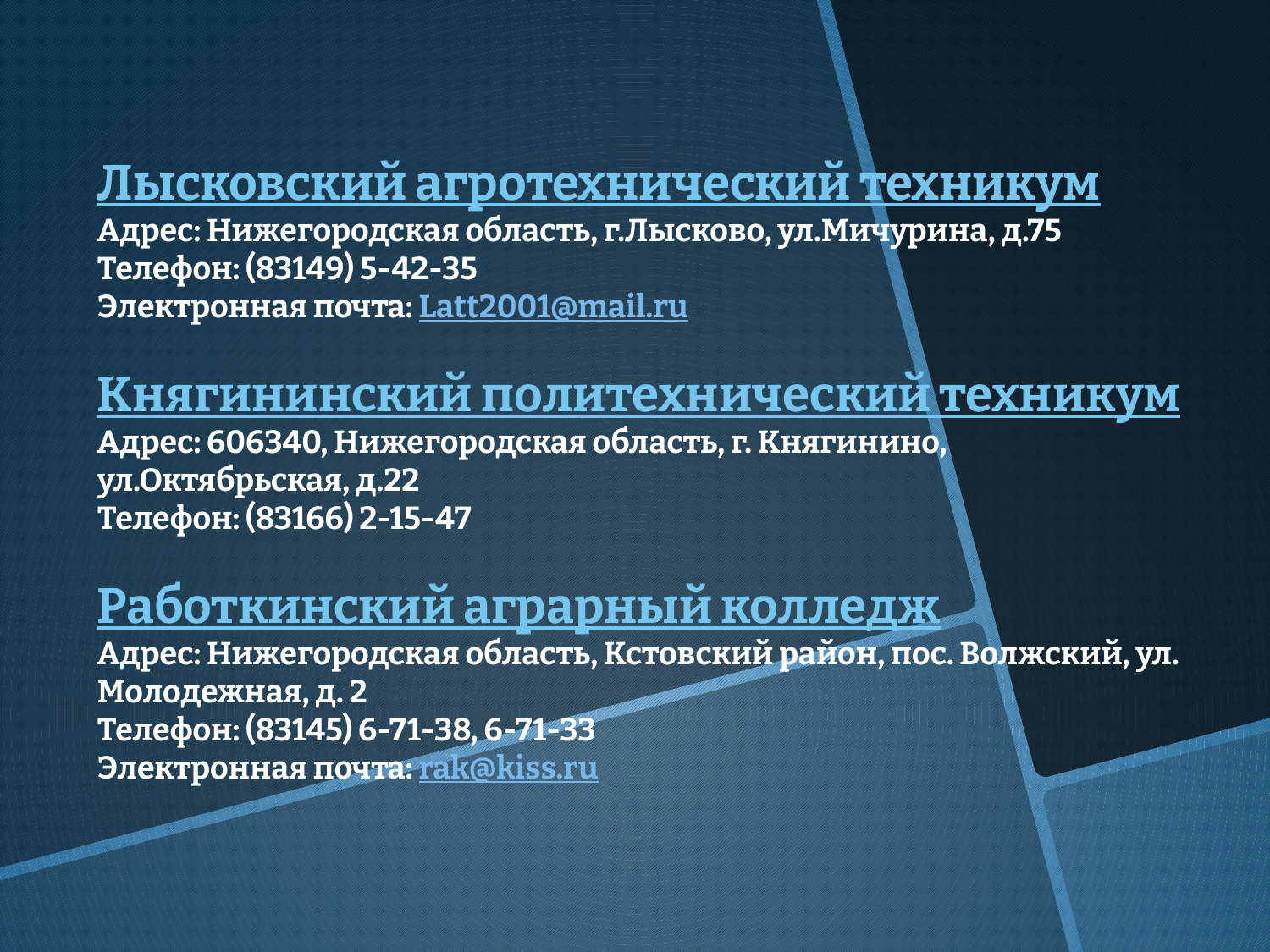

Лысковский агротехнический техникум
Адрес: Нижегородская область, г.Лысково, ул.Мичурина, д.75
Телефон: (83149) 5-42-35
Электронная почта: Latt2001@mail.ru

Княгининский политехнический техникум
Адрес: 606340, Нижегородская область, г. Княгинино, ул.Октябрьская, д.22
Телефон: (83166) 2-15-47

Работкинский аграрный колледж
Адрес: Нижегородская область, Кстовский район, пос. Волжский, ул. Молодежная, д. 2
Телефон: (83145) 6-71-38, 6-71-33
Электронная почта: rak@kiss.ru